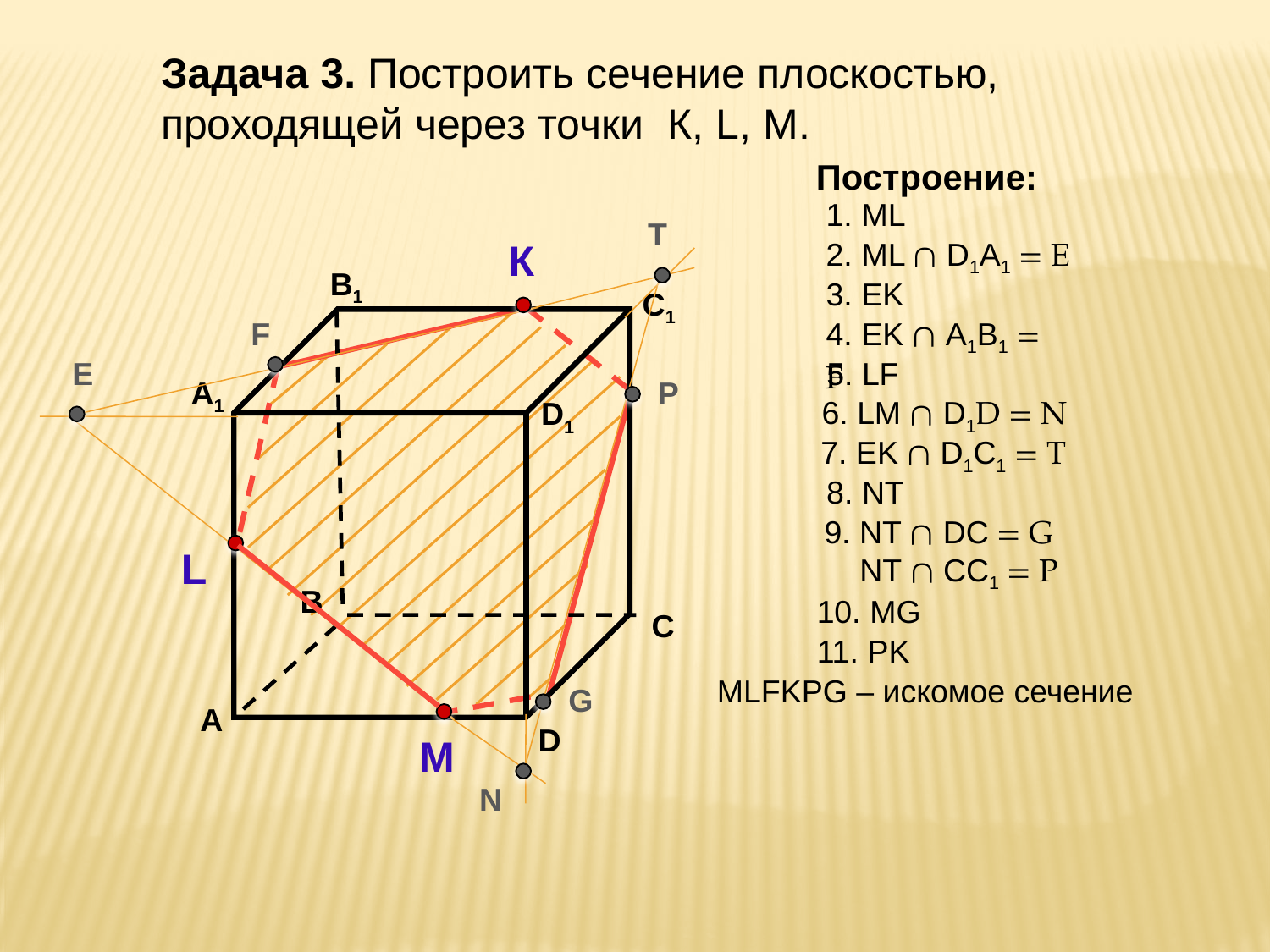

Задача 3. Построить сечение плоскостью, проходящей через точки  К, L, М.
Построение:
1. ML
T
К
2. ML ∩ D1А1 = E
В1
C1
А1
D1
В
С
А
D

3. EK

F
4. EK ∩ А1B1 = F
E
5. LF

P

6. LM ∩ D1D = N

7. ЕK ∩ D1C1 = T
8. NT
9. NT ∩ DC = G
    NT ∩ CC1 = P
L

10. MG
11. PK
МLFKPG – искомое сечение
G

М

N